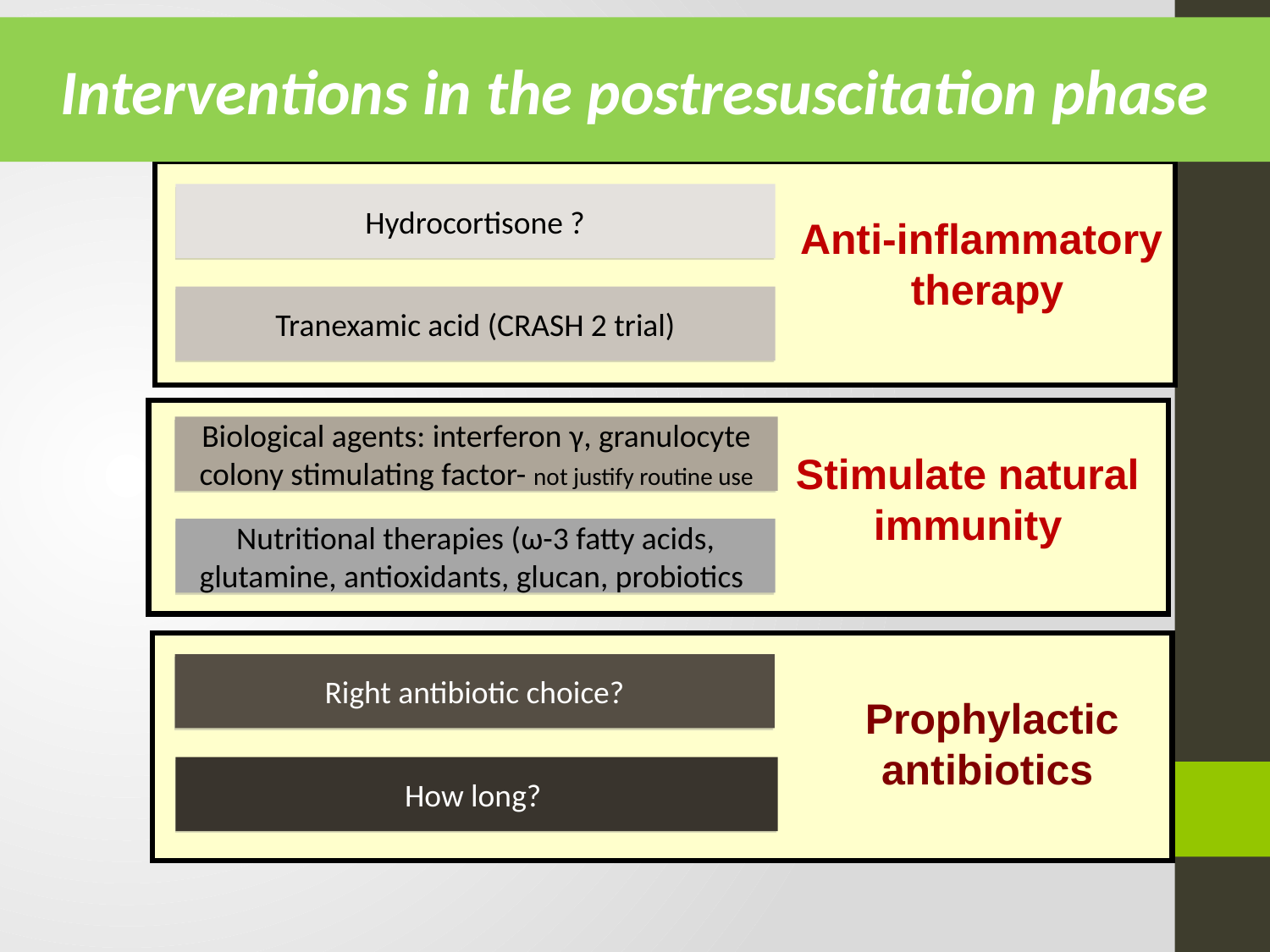

Interventions in the postresuscitation phase

Hydrocortisone ?
Anti-inflammatory
therapy

Tranexamic acid (CRASH 2 trial)

0       10       20       30       40       50       60
                              % survival

Biological agents: interferon γ, granulocyte colony stimulating factor- not justify routine use
Stimulate natural
immunity

Nutritional therapies (ω-3 fatty acids, glutamine, antioxidants, glucan, probiotics

Right antibiotic choice?
 Prophylactic
antibiotics

How long?